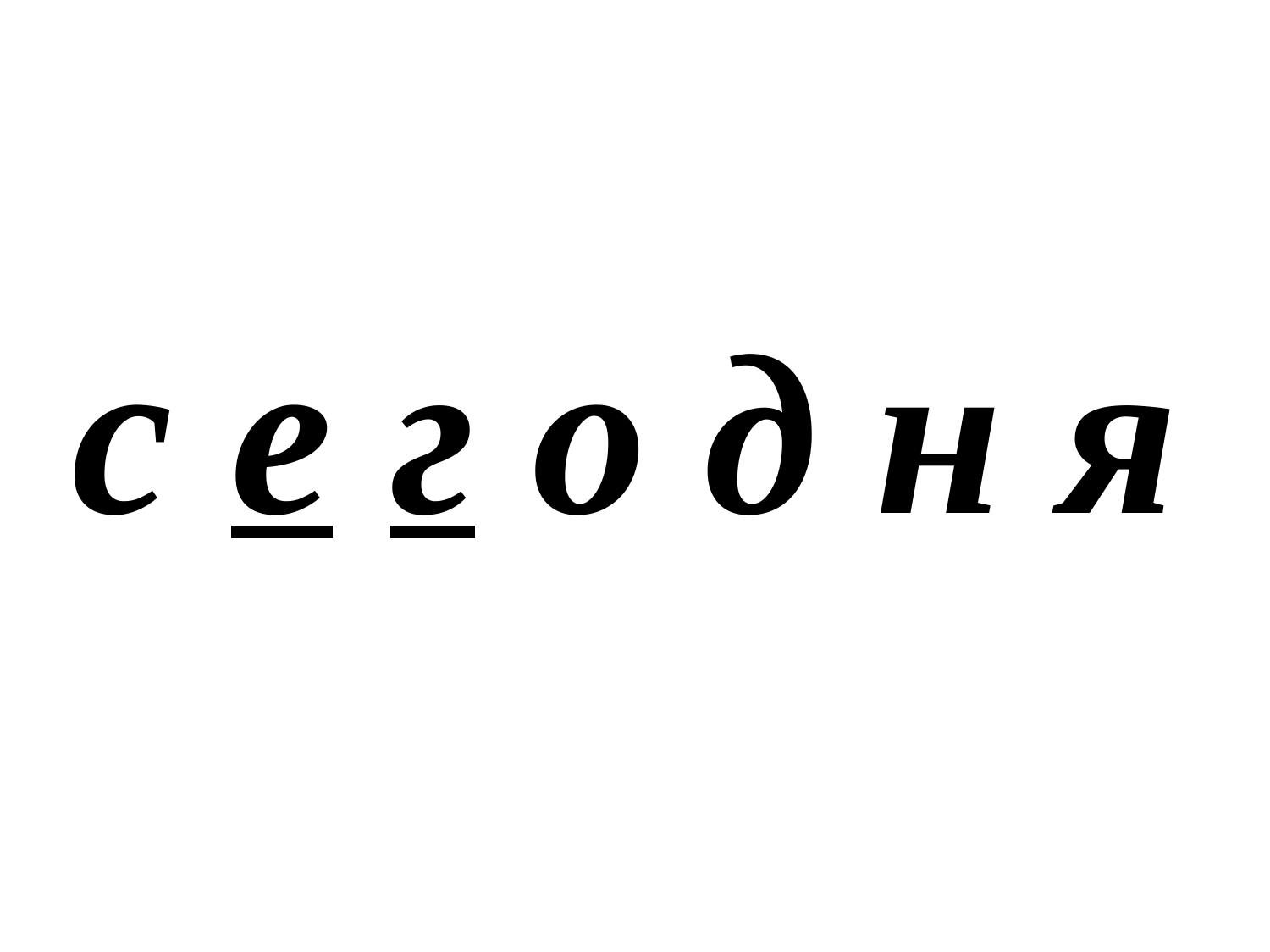

с е г о д н я